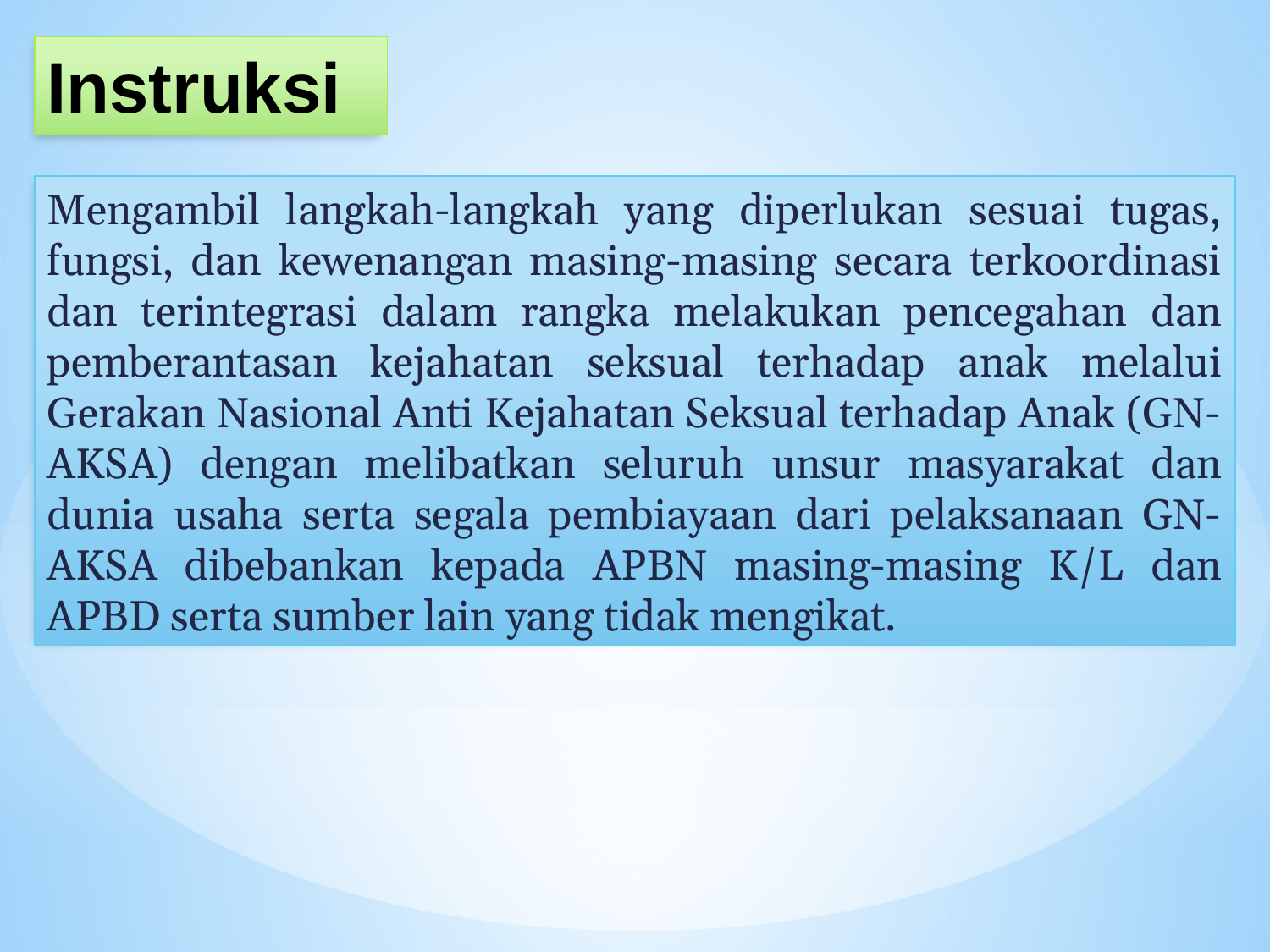

Instruksi

Mengambil langkah-langkah yang diperlukan sesuai tugas, fungsi, dan kewenangan masing-masing secara terkoordinasi dan terintegrasi dalam rangka melakukan pencegahan dan pemberantasan kejahatan seksual terhadap anak melalui Gerakan Nasional Anti Kejahatan Seksual terhadap Anak (GN-AKSA) dengan melibatkan seluruh unsur masyarakat dan dunia usaha serta segala pembiayaan dari pelaksanaan GN-AKSA dibebankan kepada APBN masing-masing K/L dan APBD serta sumber lain yang tidak mengikat.